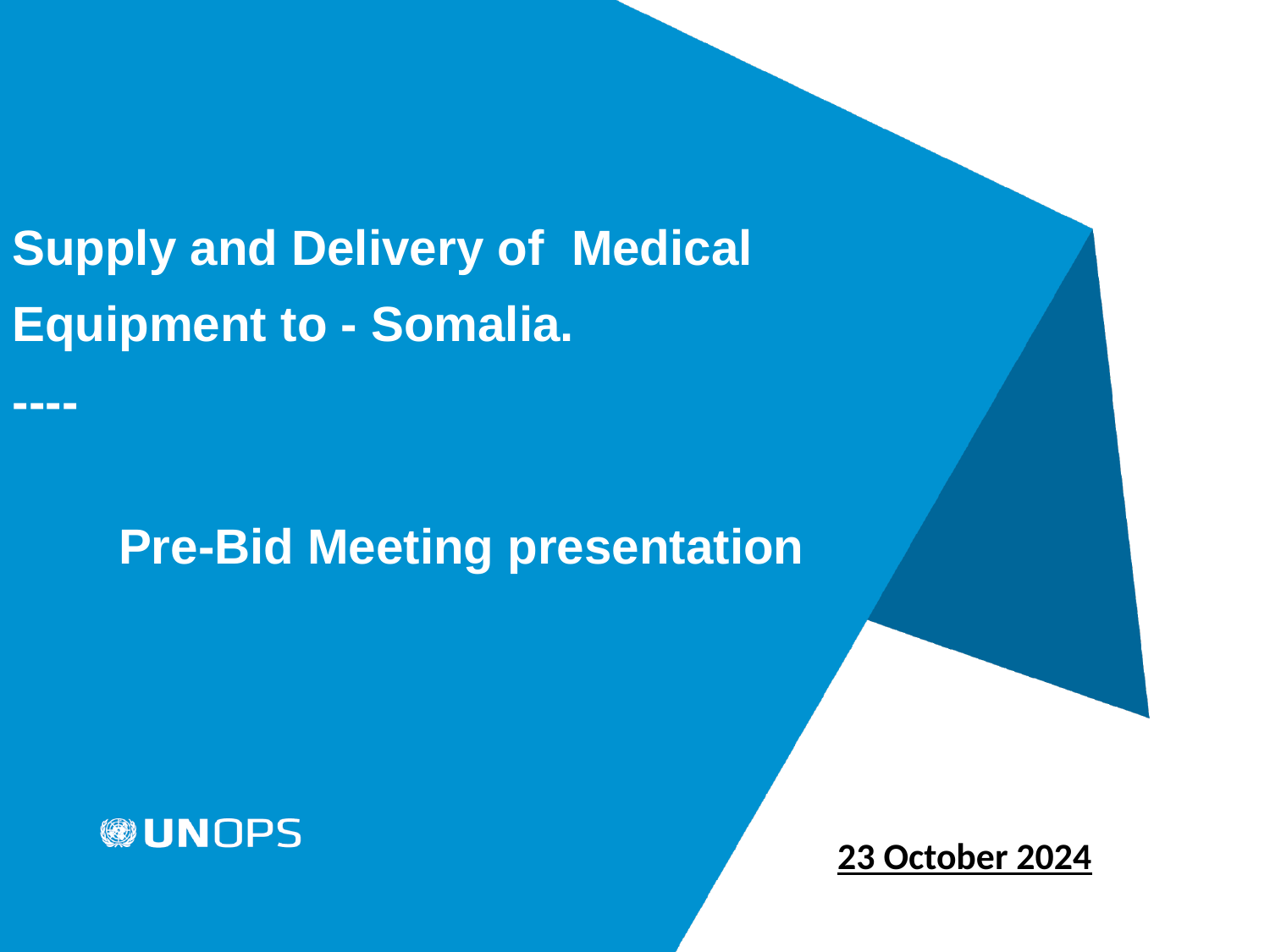

# Supply and Delivery of  Medical Equipment to - Somalia.
----
 Pre-Bid Meeting presentation

23 October 2024